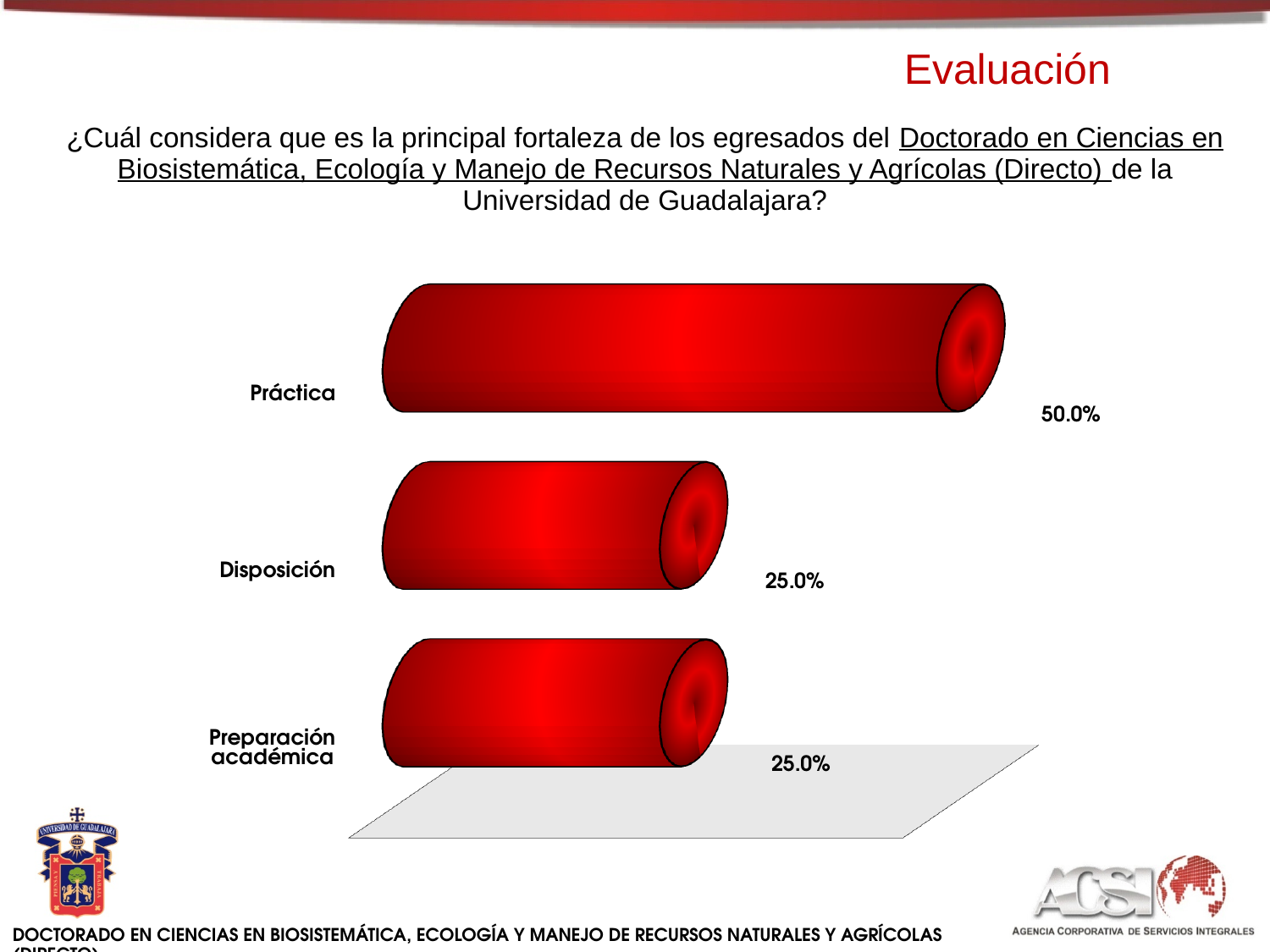

Evaluación

[unsupported chart]

¿Cuál considera que es la principal fortaleza de los egresados del Doctorado en Ciencias en Biosistemática, Ecología y Manejo de Recursos Naturales y Agrícolas (Directo) de la Universidad de Guadalajara?